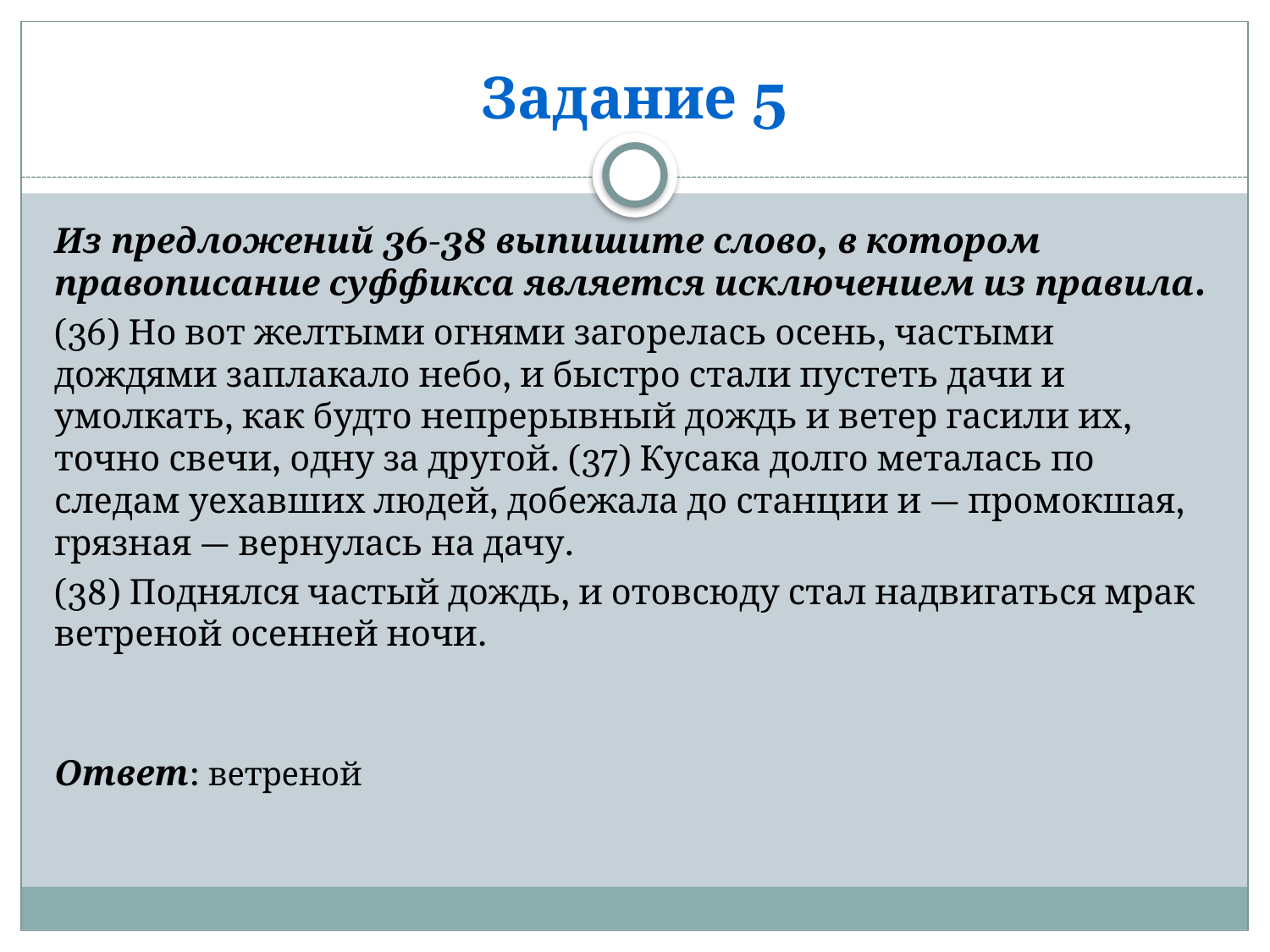

# Задание 5
Из предложений 36-38 выпишите слово, в котором правописание суффикса является исключением из правила.
(36) Но вот желтыми огнями загорелась осень, ча­стыми дождями заплакало небо, и быстро стали пустеть дачи и умолкать, как будто непрерывный дождь и ветер гасили их, точно свечи, одну за другой. (37) Кусака дол­го металась по следам уехавших людей, добежала до станции и — промокшая, грязная — вернулась на дачу.
(38) Поднялся частый дождь, и отовсюду стал надви­гаться мрак ветреной осенней ночи.

Ответ: ветреной